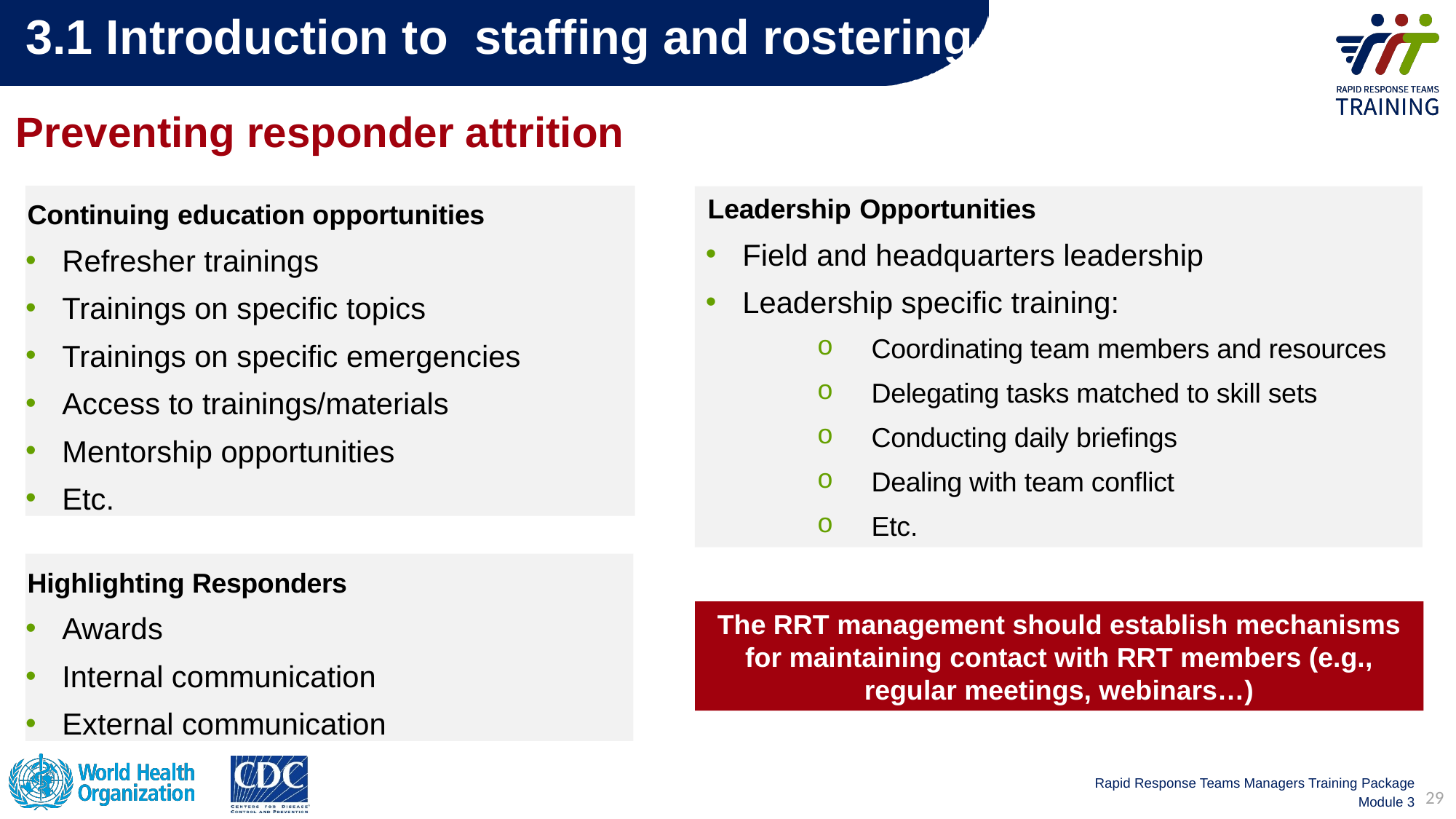

3.1 Introduction to  staffing and rostering
# Preventing responder attrition
Continuing education opportunities
Refresher trainings
Trainings on specific topics
Trainings on specific emergencies
Access to trainings/materials
Mentorship opportunities
Etc.
Leadership Opportunities
Field and headquarters leadership
Leadership specific training:
Coordinating team members and resources
Delegating tasks matched to skill sets
Conducting daily briefings
Dealing with team conflict
Etc.
Highlighting Responders
Awards
Internal communication
External communication
The RRT management should establish mechanisms for maintaining contact with RRT members (e.g., regular meetings, webinars…)
29